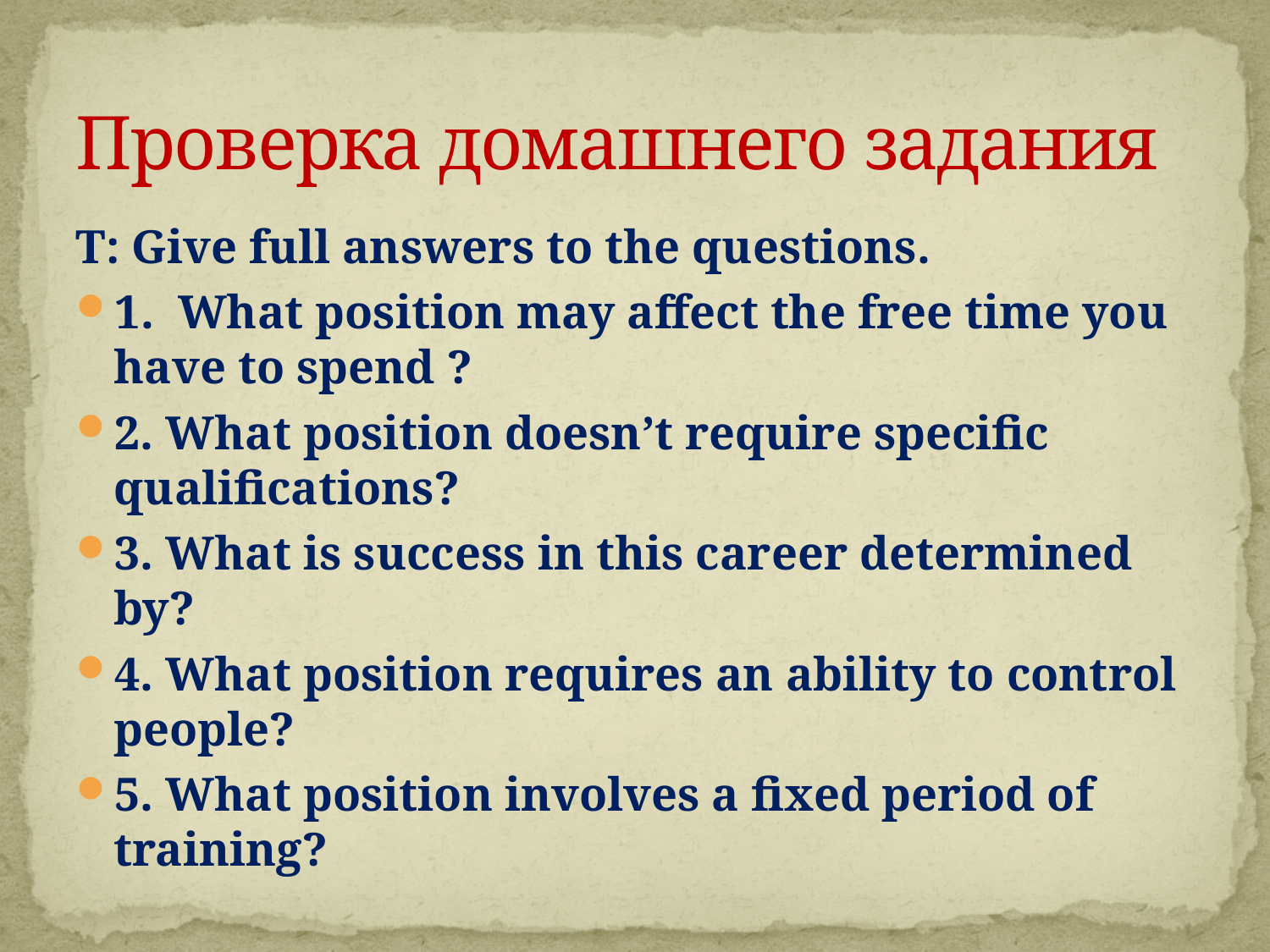

# Проверка домашнего задания
T: Give full answers to the questions.
1.  What position may affect the free time you have to spend ?
2. What position doesn’t require specific qualifications?
3. What is success in this career determined by?
4. What position requires an ability to control people?
5. What position involves a fixed period of training?